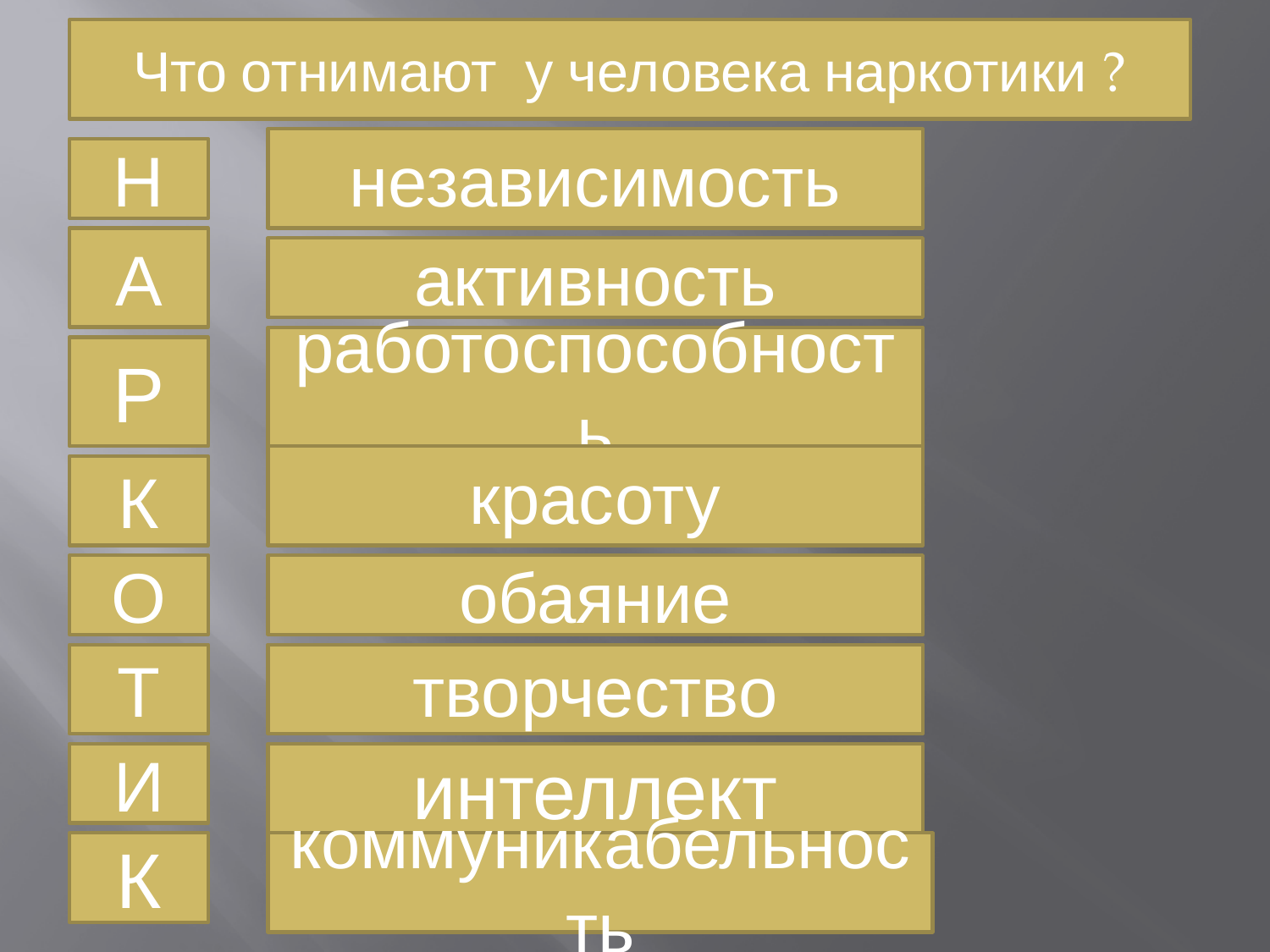

Что отнимают  у человека наркотики ?
независимость
Н
А
активность
работоспособность
Р
красоту
К
О
обаяние
Т
творчество
И
интеллект
К
коммуникабельность